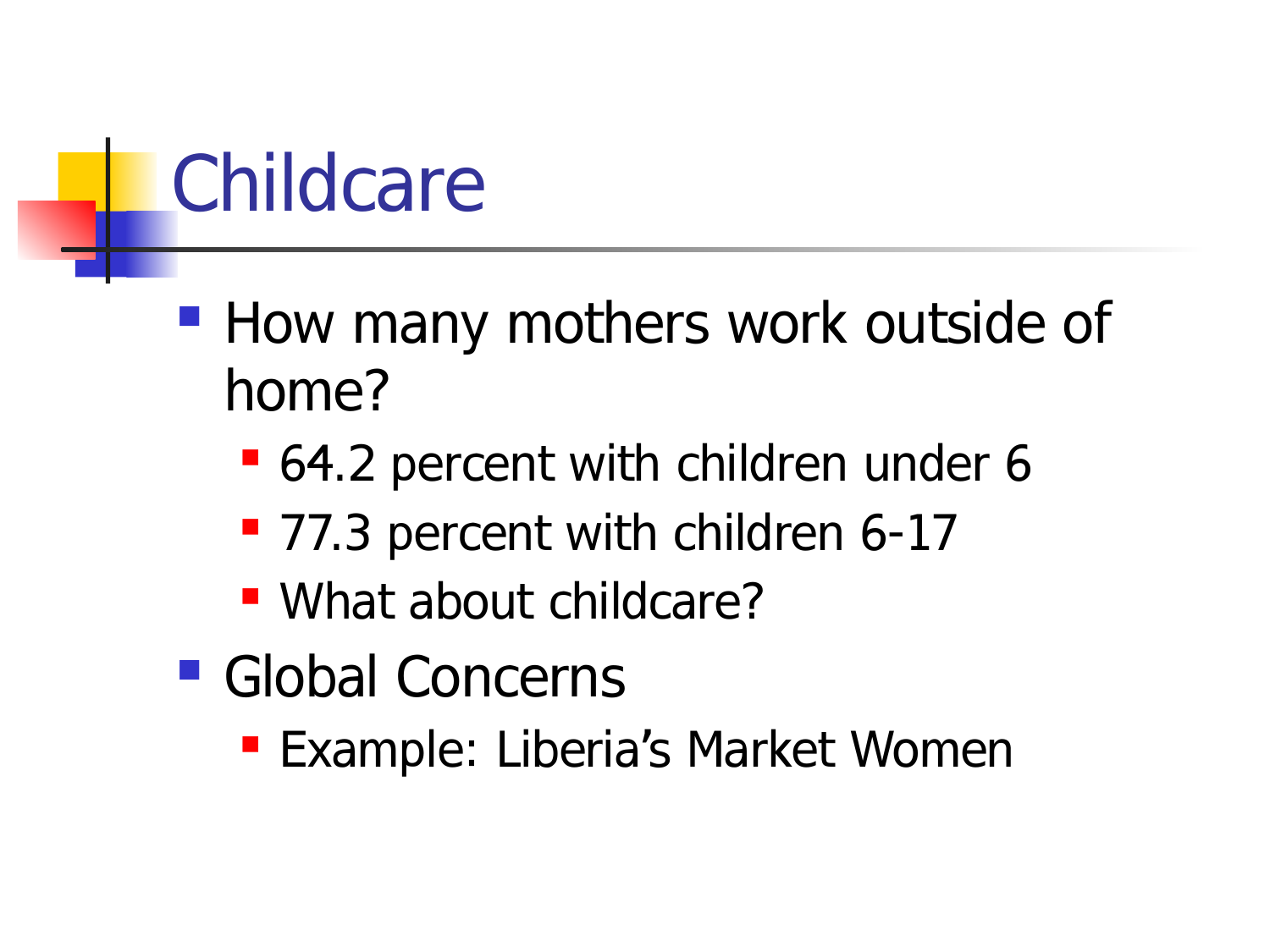

# Childcare
How many mothers work outside of home?
64.2 percent with children under 6
77.3 percent with children 6-17
What about childcare?
Global Concerns
Example: Liberia’s Market Women